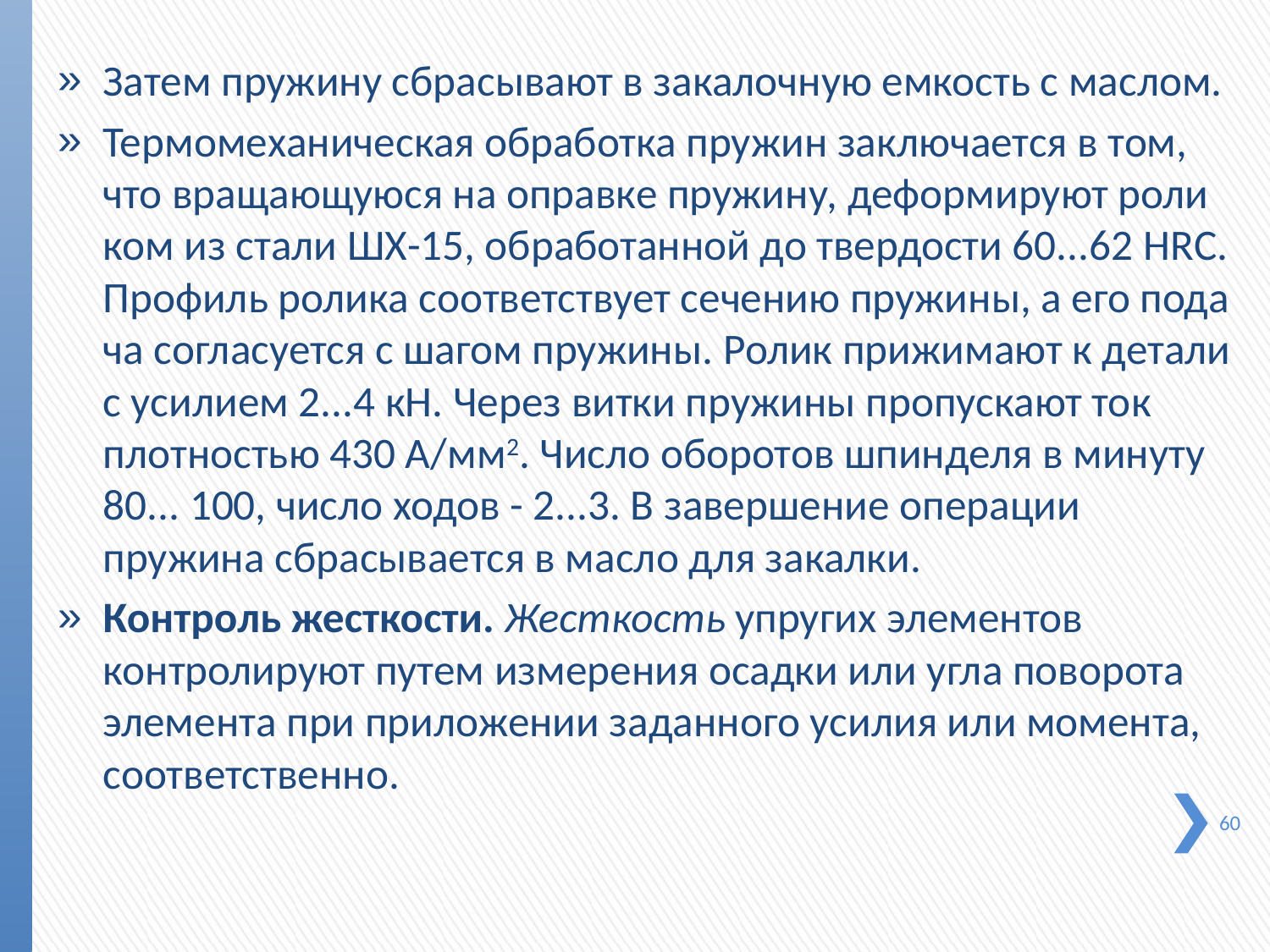

Затем пружину сбрасывают в закалочную емкость с маслом.
Термомеханическая обработка пружин заключается в том, что вращающуюся на оправке пружину, деформируют роли­ком из стали ШХ-15, обработанной до твердости 60...62 HRC. Профиль ролика соответствует сечению пружины, а его пода­ча согласуется с шагом пружины. Ролик прижимают к детали с усилием 2...4 кН. Через витки пружины пропускают ток плотностью 430 А/мм2. Число оборотов шпинделя в минуту 80... 100, число ходов - 2...3. В завершение операции пружина сбрасывается в масло для закалки.
Контроль жесткости. Жесткость упругих элементов контролируют путем измерения осадки или угла поворота элемента при приложении заданного усилия или момента, соответственно.
60